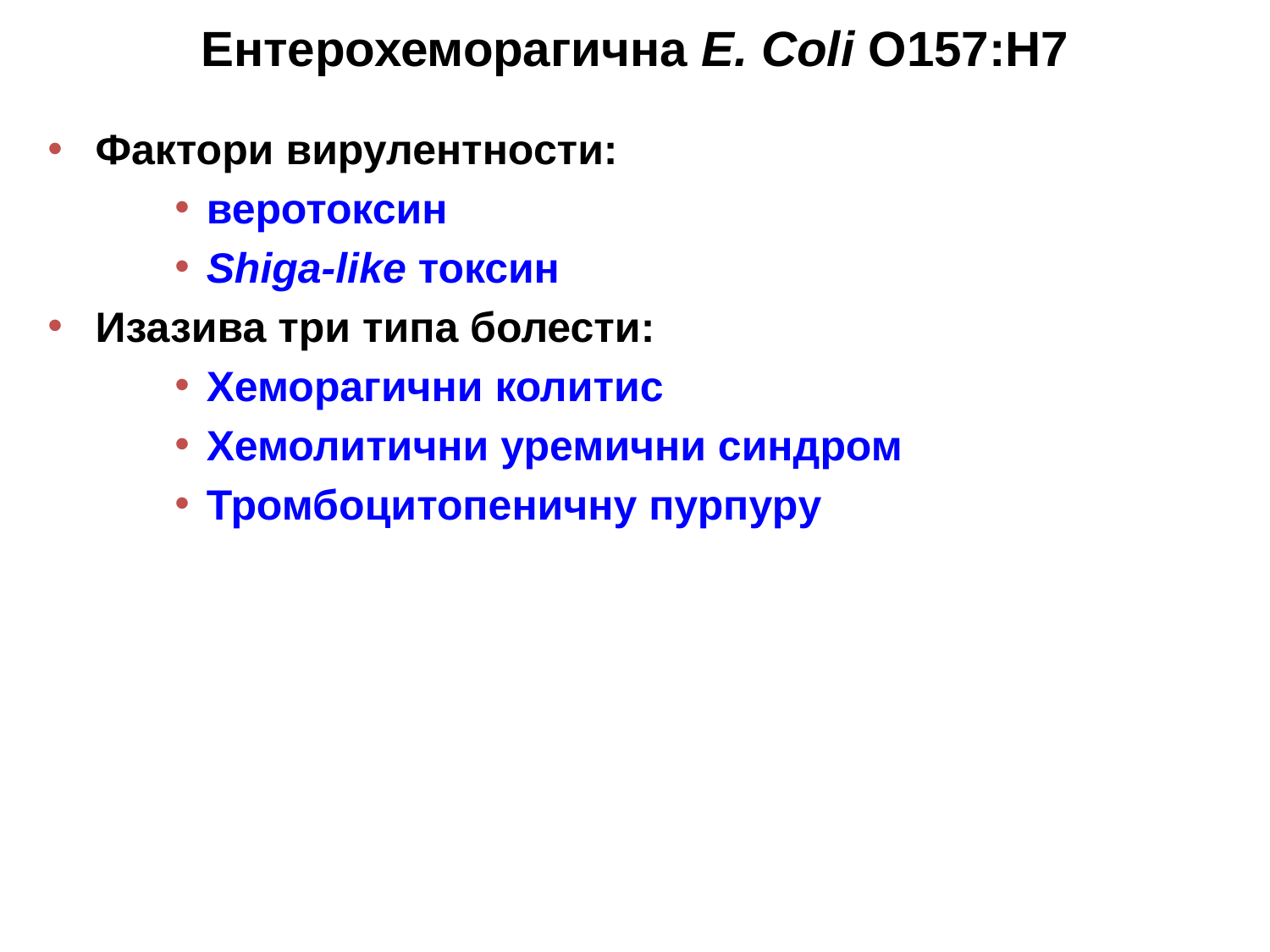

# Ентерохеморагична E. Coli O157:H7
Фактори вирулентности:
веротоксин
Shiga-like токсин
Изазива три типа болести:
Хеморагични колитис
Хемолитични уремични синдром
Тромбоцитопеничну пурпуру